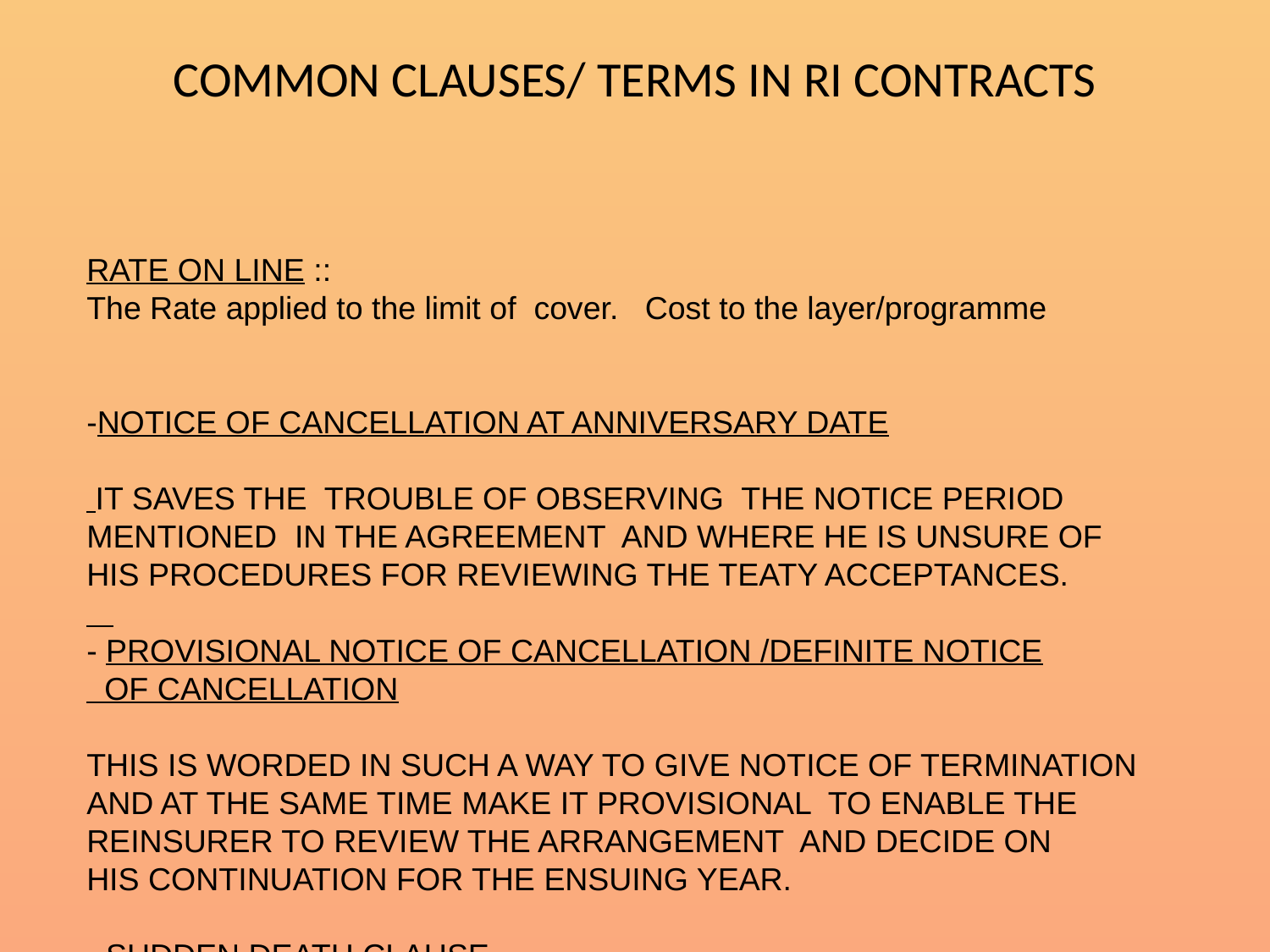

# COMMON CLAUSES/ TERMS IN RI CONTRACTS
RATE ON LINE ::
The Rate applied to the limit of  cover.   Cost to the layer/programme

-NOTICE OF CANCELLATION AT ANNIVERSARY DATE

 IT SAVES THE  TROUBLE OF OBSERVING  THE NOTICE PERIOD
MENTIONED  IN THE AGREEMENT  AND WHERE HE IS UNSURE OF
HIS PROCEDURES FOR REVIEWING THE TEATY ACCEPTANCES.

- PROVISIONAL NOTICE OF CANCELLATION /DEFINITE NOTICE
  OF CANCELLATION

THIS IS WORDED IN SUCH A WAY TO GIVE NOTICE OF TERMINATION
AND AT THE SAME TIME MAKE IT PROVISIONAL  TO ENABLE THE
REINSURER TO REVIEW THE ARRANGEMENT  AND DECIDE ON
HIS CONTINUATION FOR THE ENSUING YEAR.

- SUDDEN DEATH CLAUSE

-ALTERATIONS;  BY MUTUAL CONSENT

-ERRORS AND OMISSIONS CLAUSE

- INTERMEDIARIES BROKER’S ROLE